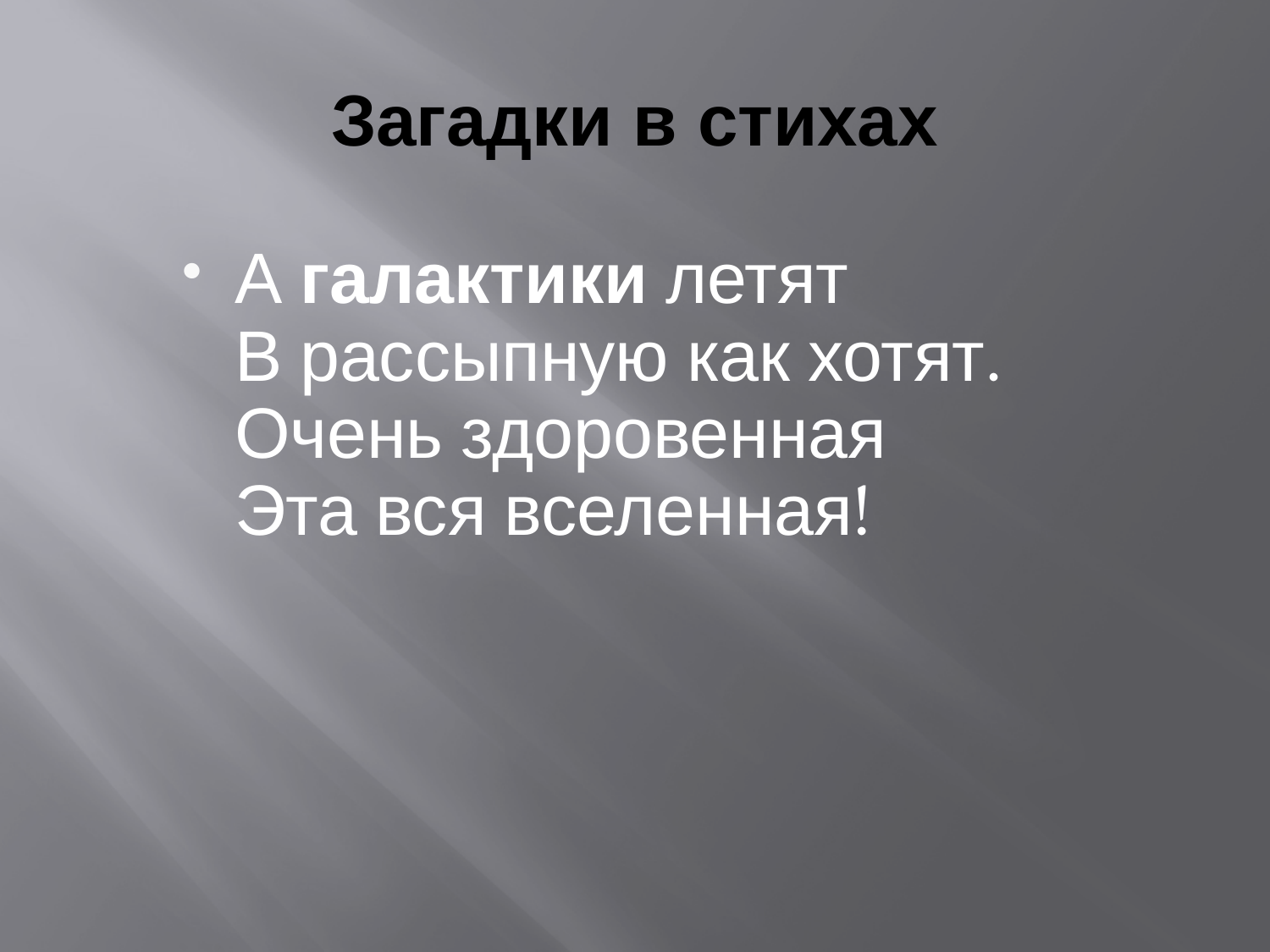

# Загадки в стихах
А галактики летят
В рассыпную как хотят.
Очень здоровенная
Эта вся вселенная!